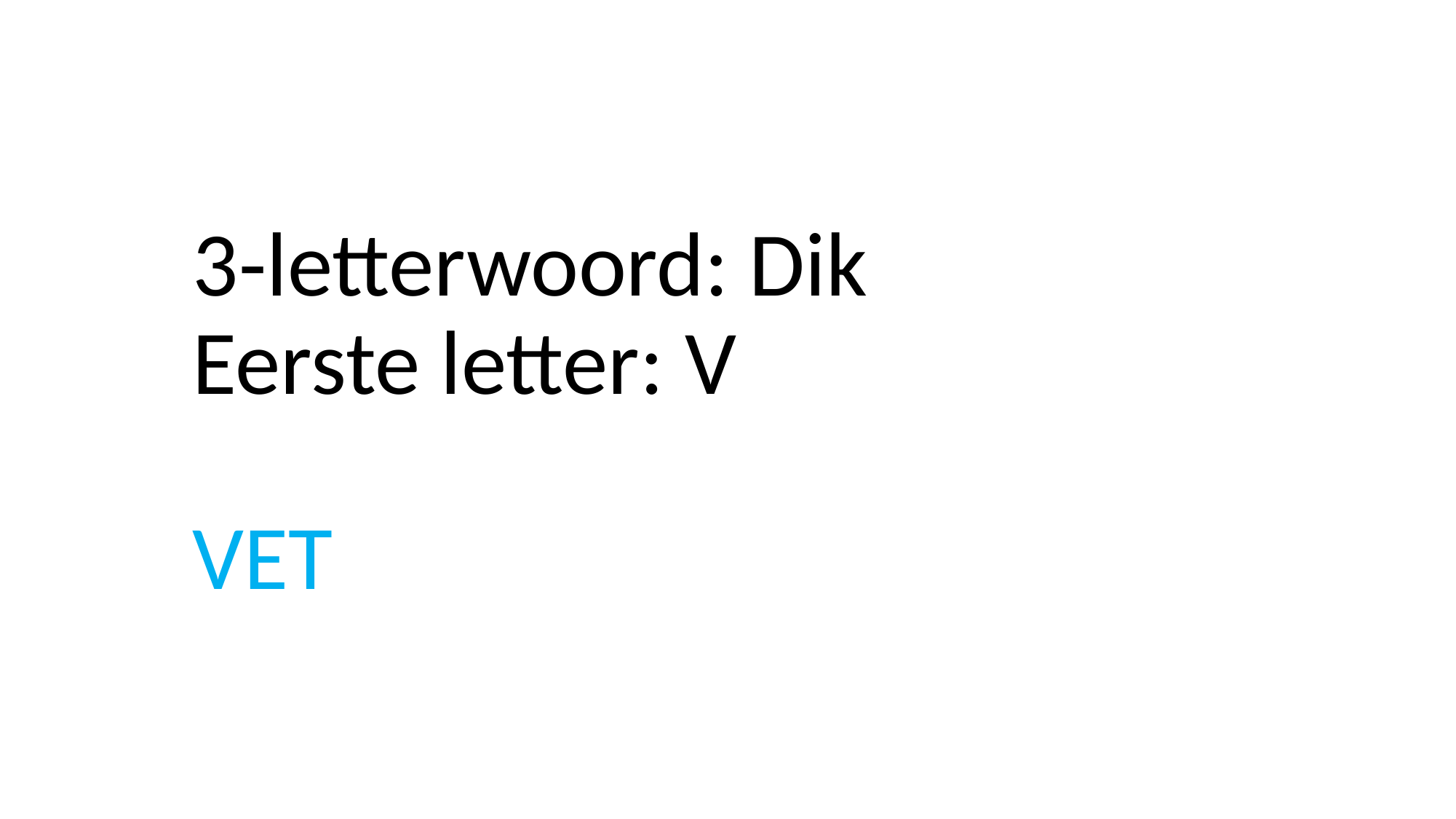

# 3-letterwoord: Dik Eerste letter: V
VET